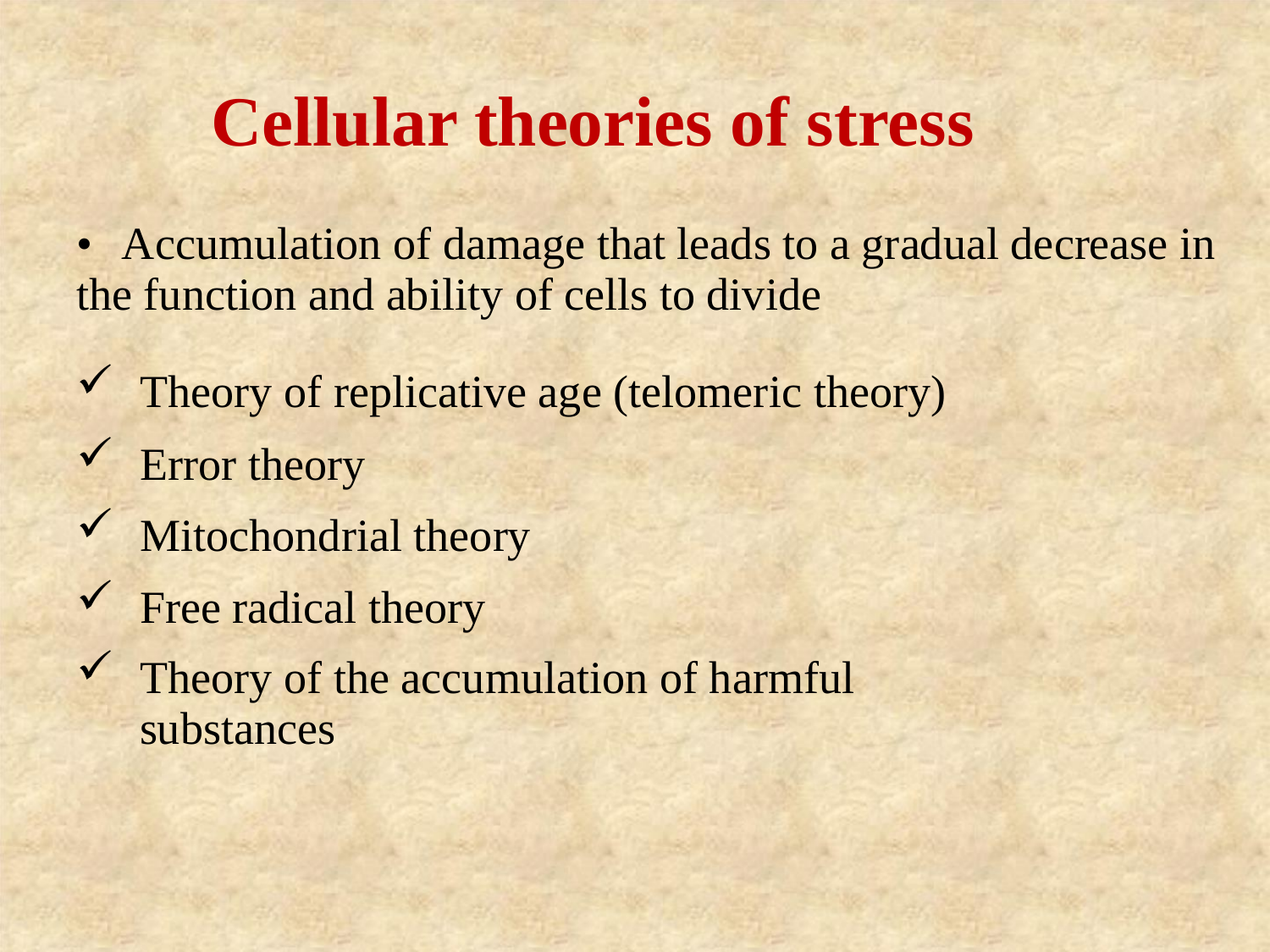

Cellular theories of stress
• Accumulation of damage that leads to a gradual decrease in the function and ability of cells to divide

Theory of replicative age (telomeric theory)
Error theory
Mitochondrial theory
Free radical theory
Theory of the accumulation of harmful substances